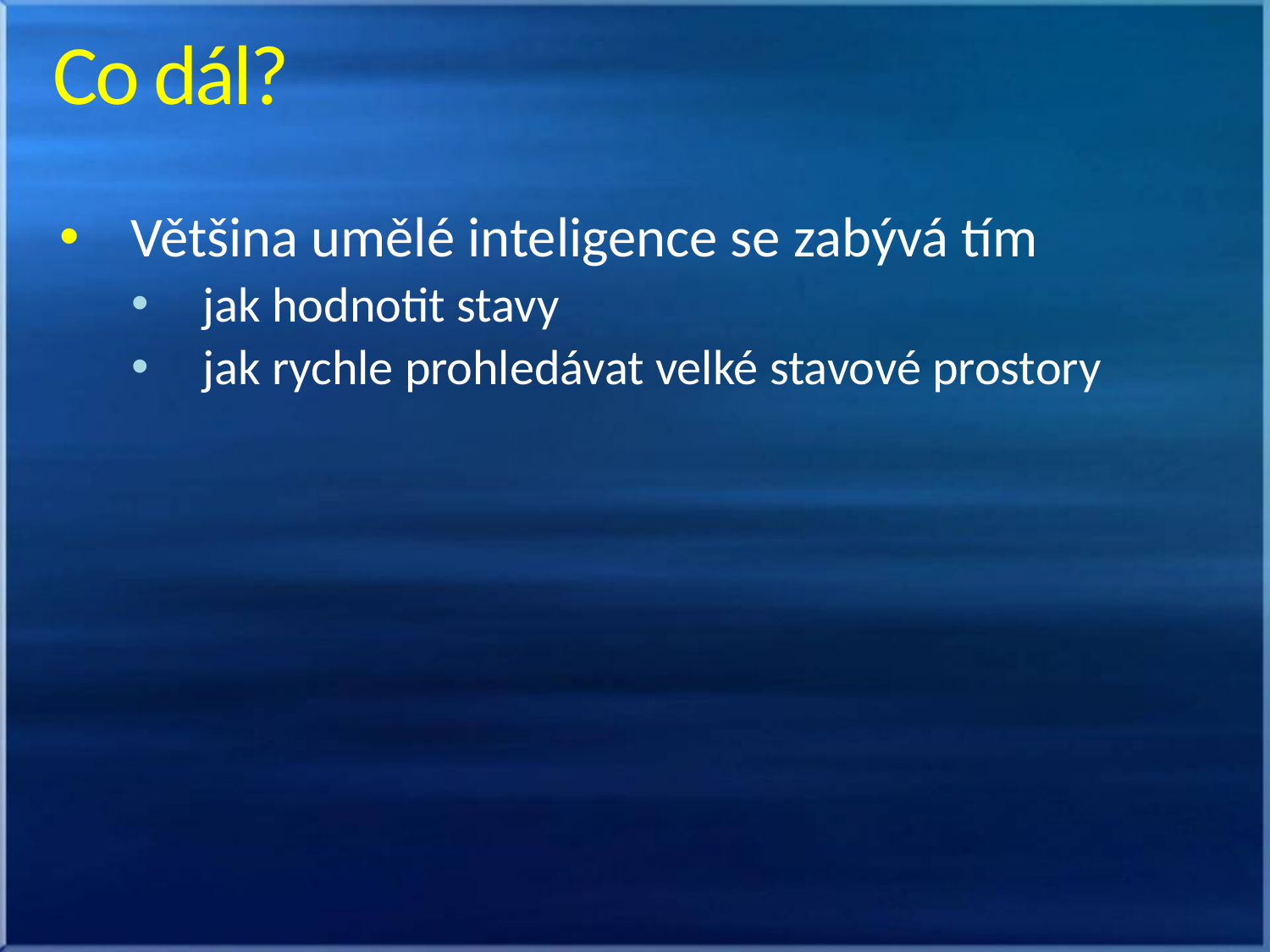

# Co dál?
Většina umělé inteligence se zabývá tím
jak hodnotit stavy
jak rychle prohledávat velké stavové prostory